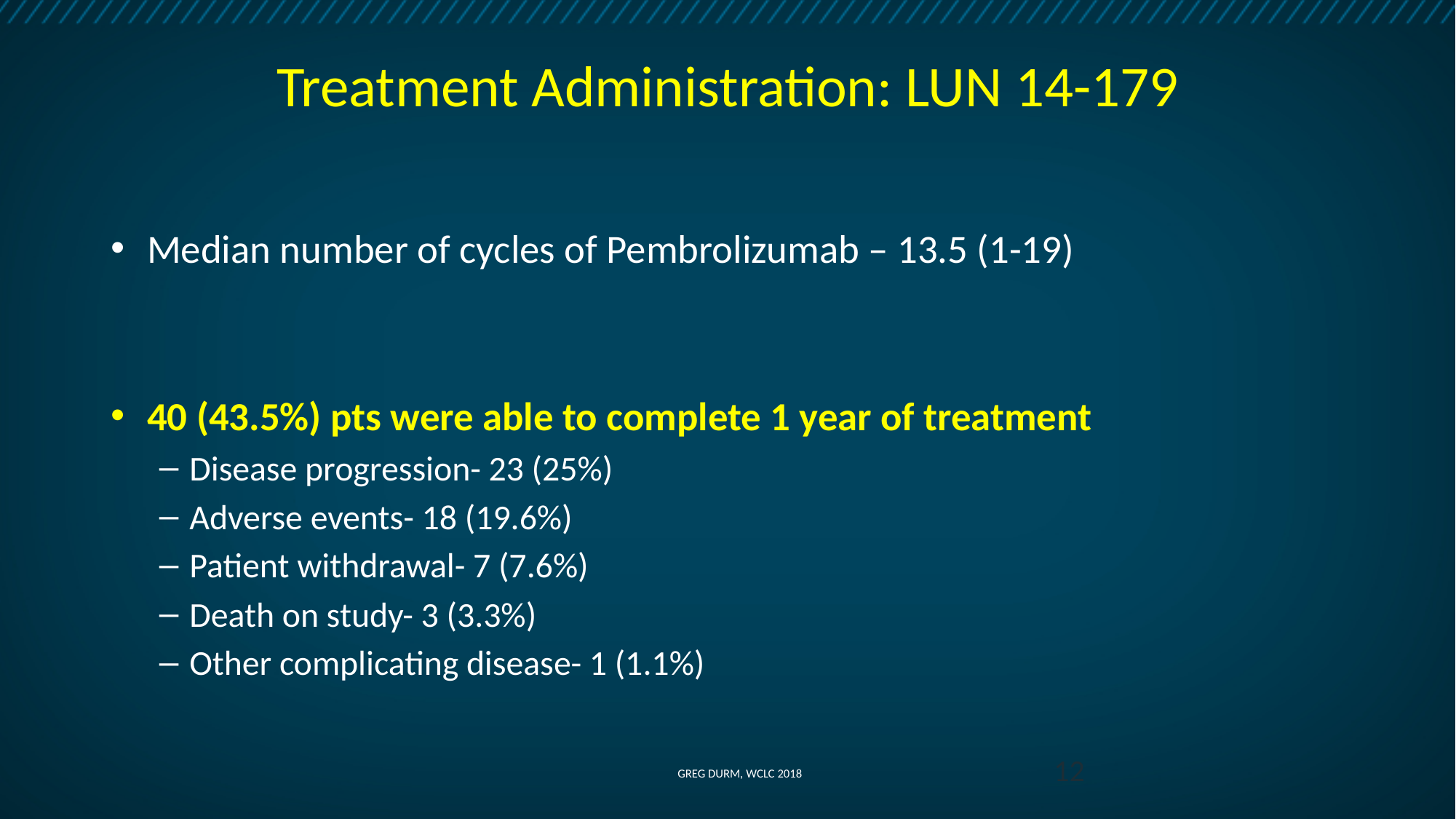

12
# Treatment Administration: LUN 14-179
Median number of cycles of Pembrolizumab – 13.5 (1-19)

40 (43.5%) pts were able to complete 1 year of treatment
Disease progression- 23 (25%)
Adverse events- 18 (19.6%)
Patient withdrawal- 7 (7.6%)
Death on study- 3 (3.3%)
Other complicating disease- 1 (1.1%)
Greg Durm, WCLC 2018